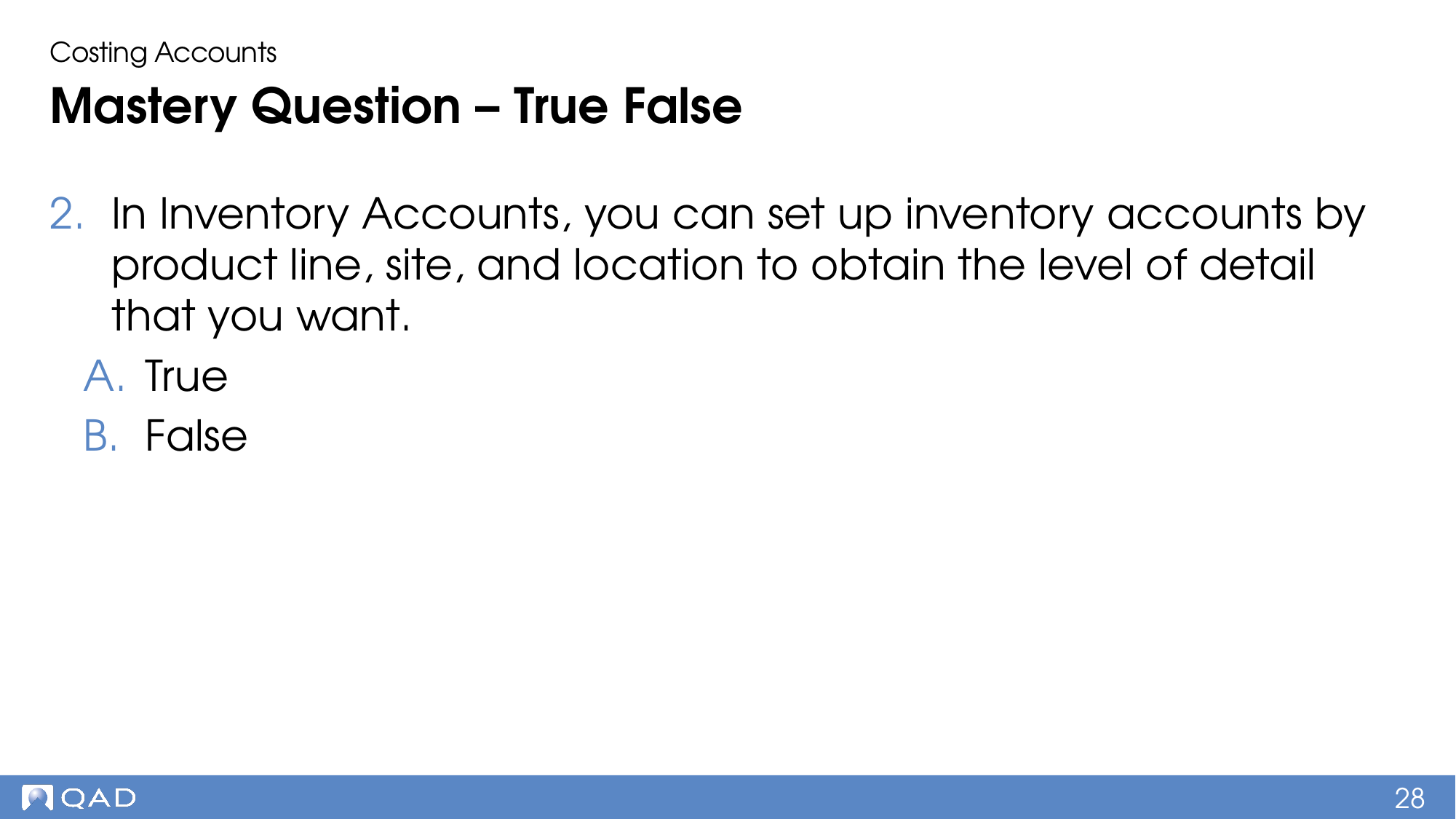

Costing Accounts
# Mastery Question – True False
In Inventory Accounts, you can set up inventory accounts by product line, site, and location to obtain the level of detail that you want.
True
False
28